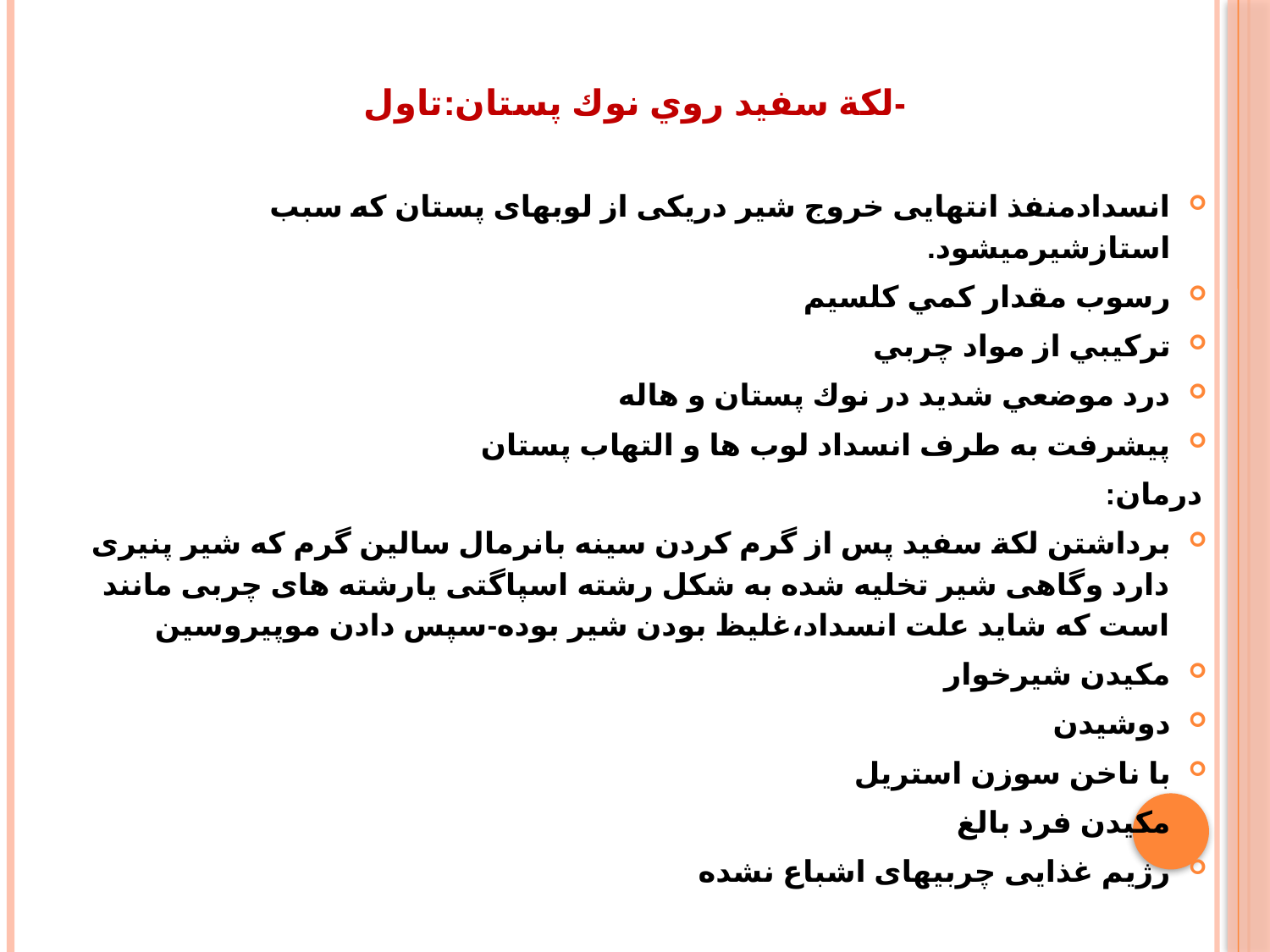

# لكة سفيد روي نوك پستان:تاول-
انسدادمنفذ انتهایی خروج شیر دریکی از لوبهای پستان که سبب استازشیرمیشود.
رسوب مقدار كمي كلسيم
تركيبي از مواد چربي
درد موضعي شديد در نوك پستان و هاله
پيشرفت به طرف انسداد لوب ها و التهاب پستان
درمان:
برداشتن لكة سفيد پس از گرم کردن سینه بانرمال سالین گرم که شیر پنیری دارد وگاهی شیر تخلیه شده به شکل رشته اسپاگتی یارشته های چربی مانند است که شاید علت انسداد،غلیظ بودن شیر بوده-سپس دادن موپیروسین
مكيدن شيرخوار
دوشيدن
با ناخن سوزن استريل
مكيدن فرد بالغ
رژیم غذایی چربیهای اشباع نشده